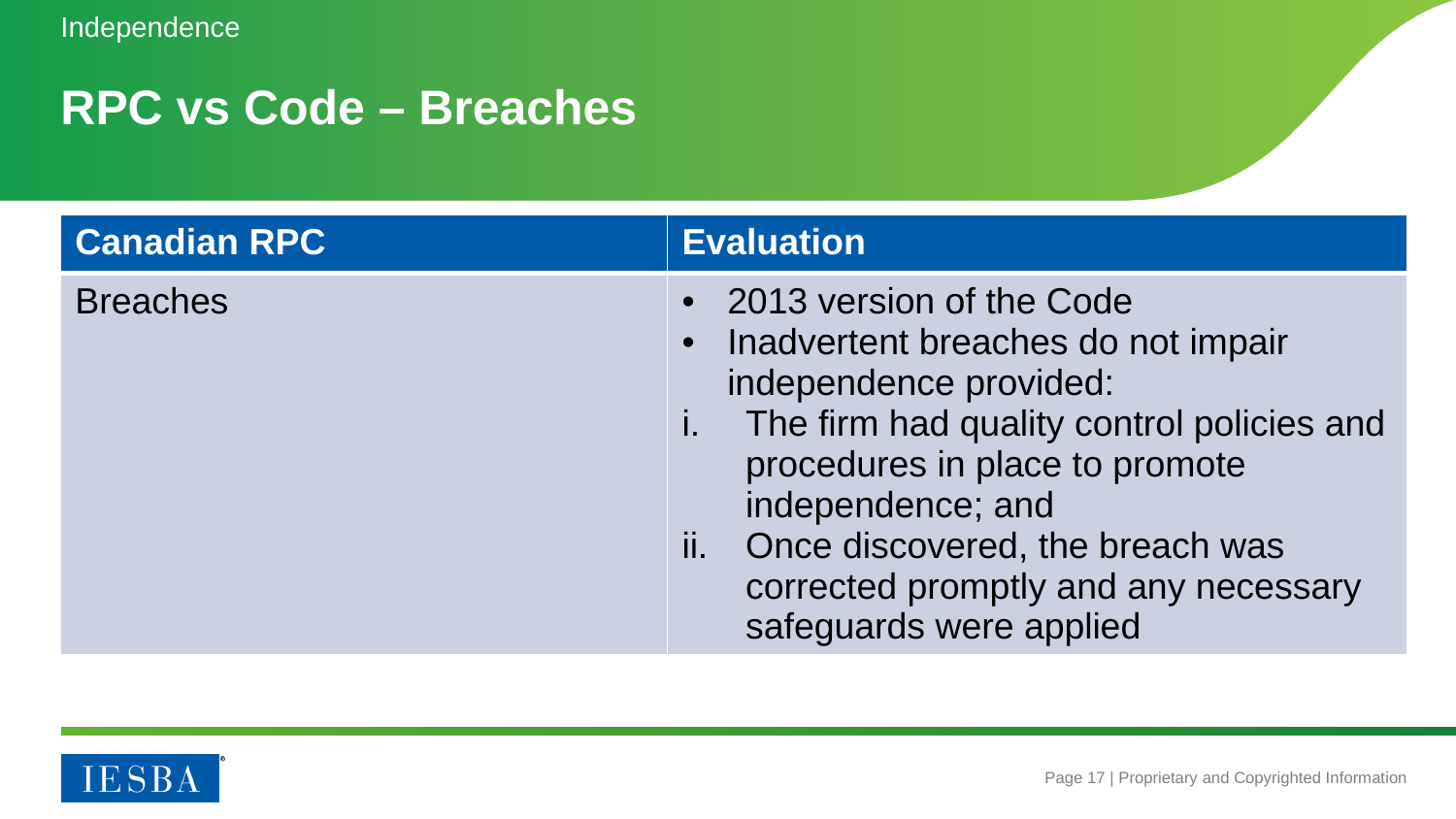

Independence
# RPC vs Code – Breaches
| Canadian RPC | Evaluation |
| --- | --- |
| Breaches | 2013 version of the Code Inadvertent breaches do not impair independence provided: The firm had quality control policies and procedures in place to promote independence; and Once discovered, the breach was corrected promptly and any necessary safeguards were applied |